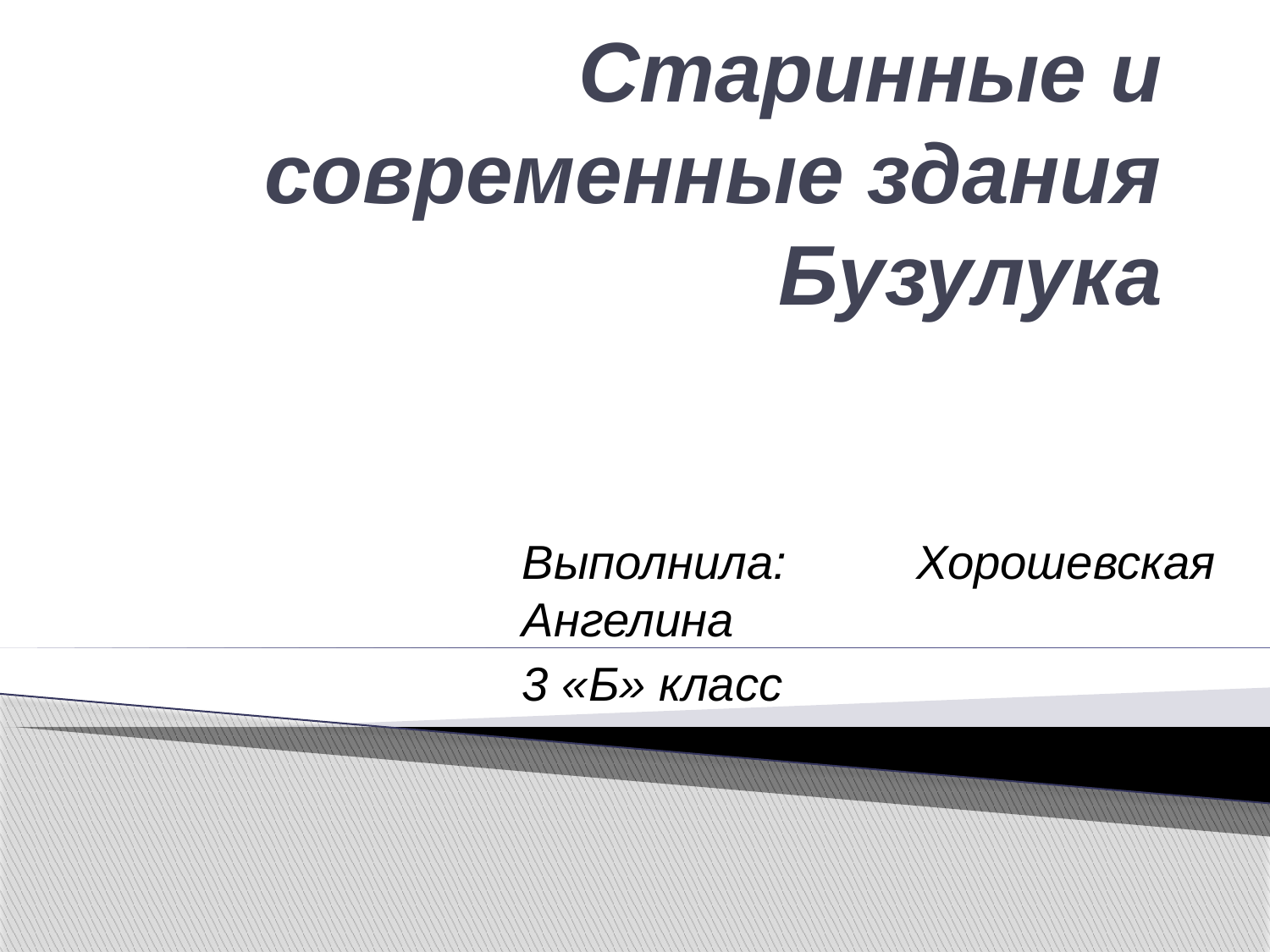

# Старинные и современные здания Бузулука
Выполнила: Хорошевская Ангелина
3 «Б» класс